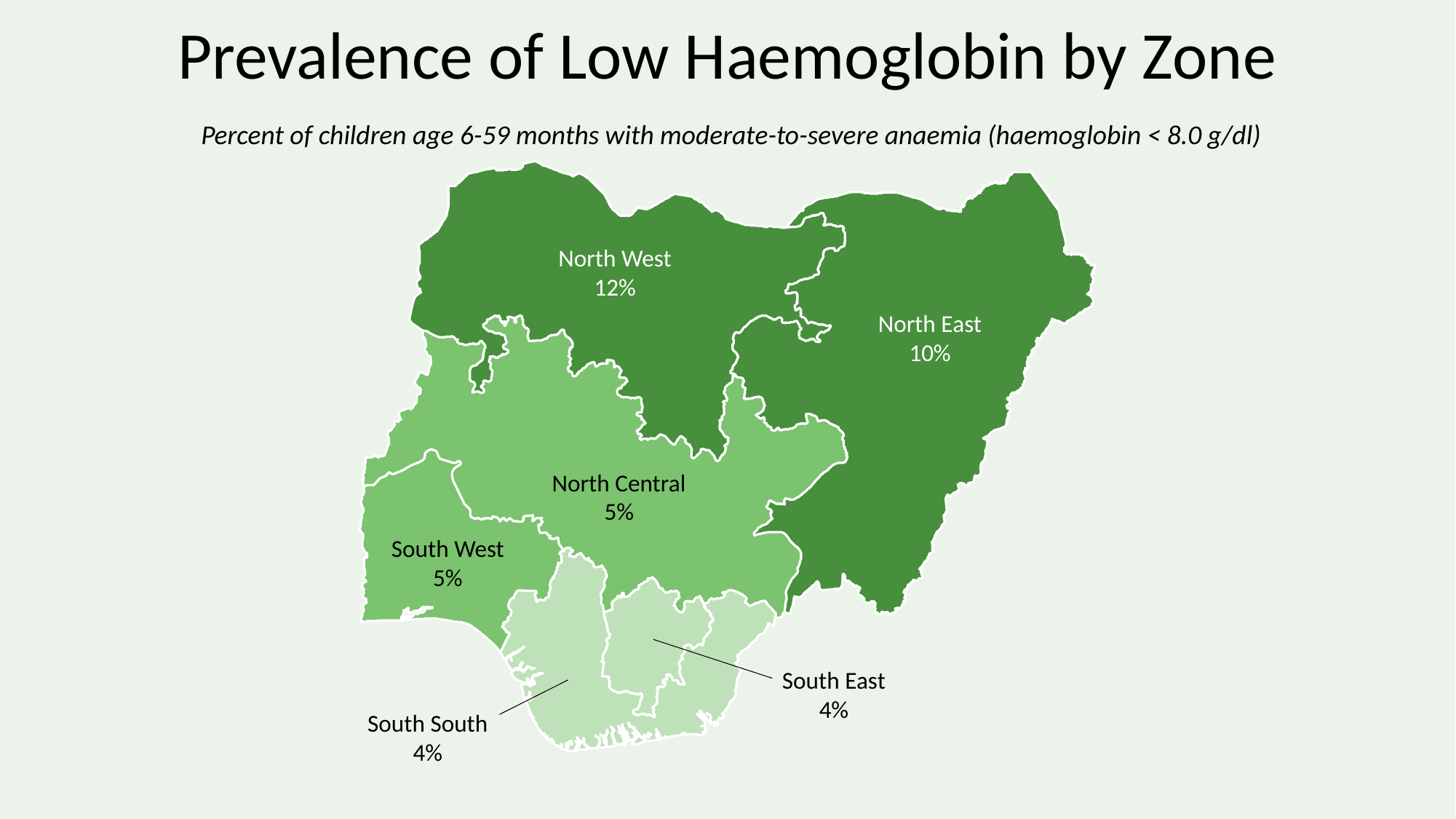

# Prevalence of Low Haemoglobin by Zone
Percent of children age 6-59 months with moderate-to-severe anaemia (haemoglobin < 8.0 g/dl)

North West
12%
North East
10%

North Central
5%
South West
5%

South East
4%
South South
4%